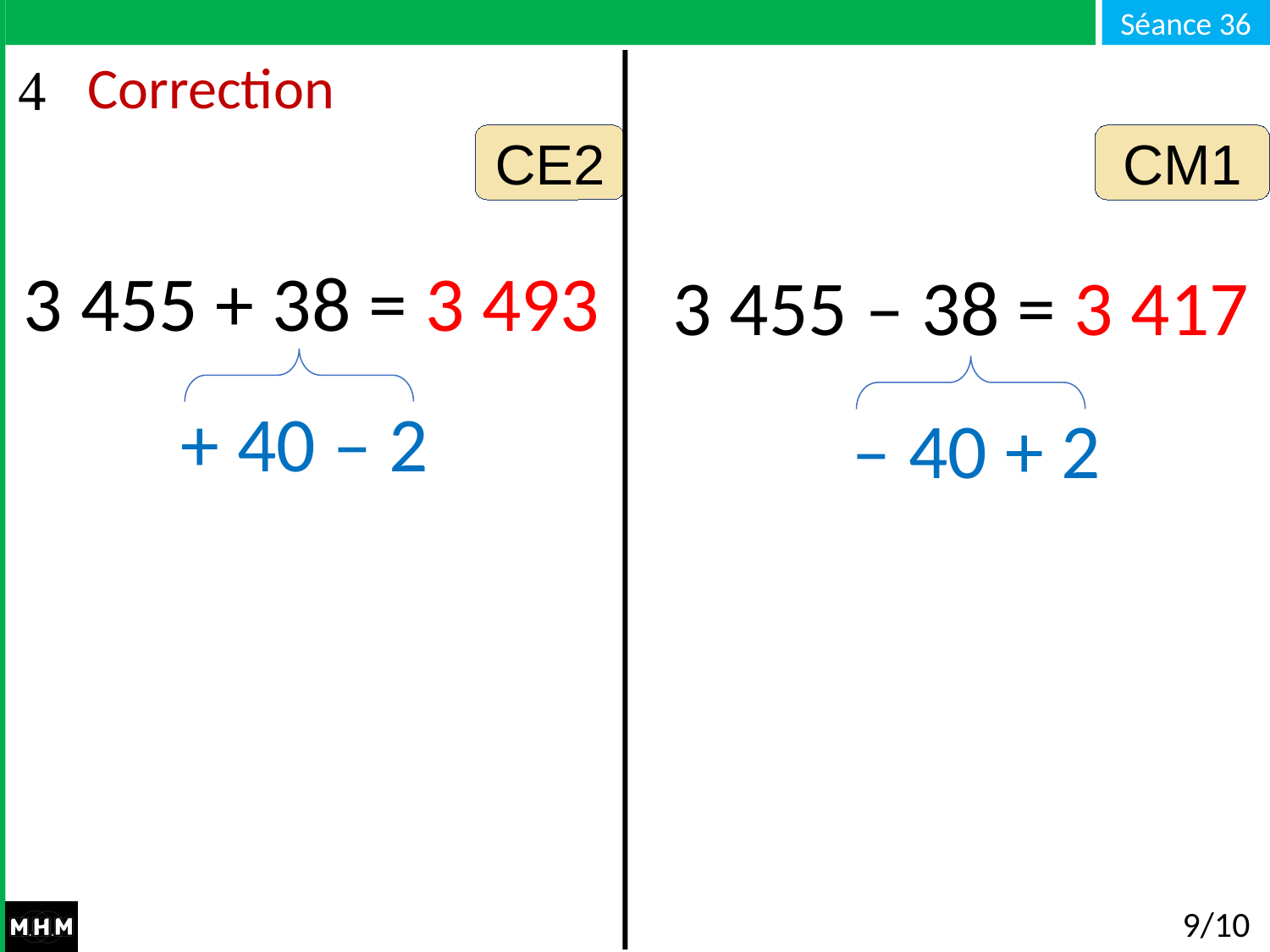

Correction
CE2
CM1
3 455 + 38 = 3 493
3 455 – 38 = 3 417

+ 40 – 2
– 40 + 2
# 9/10